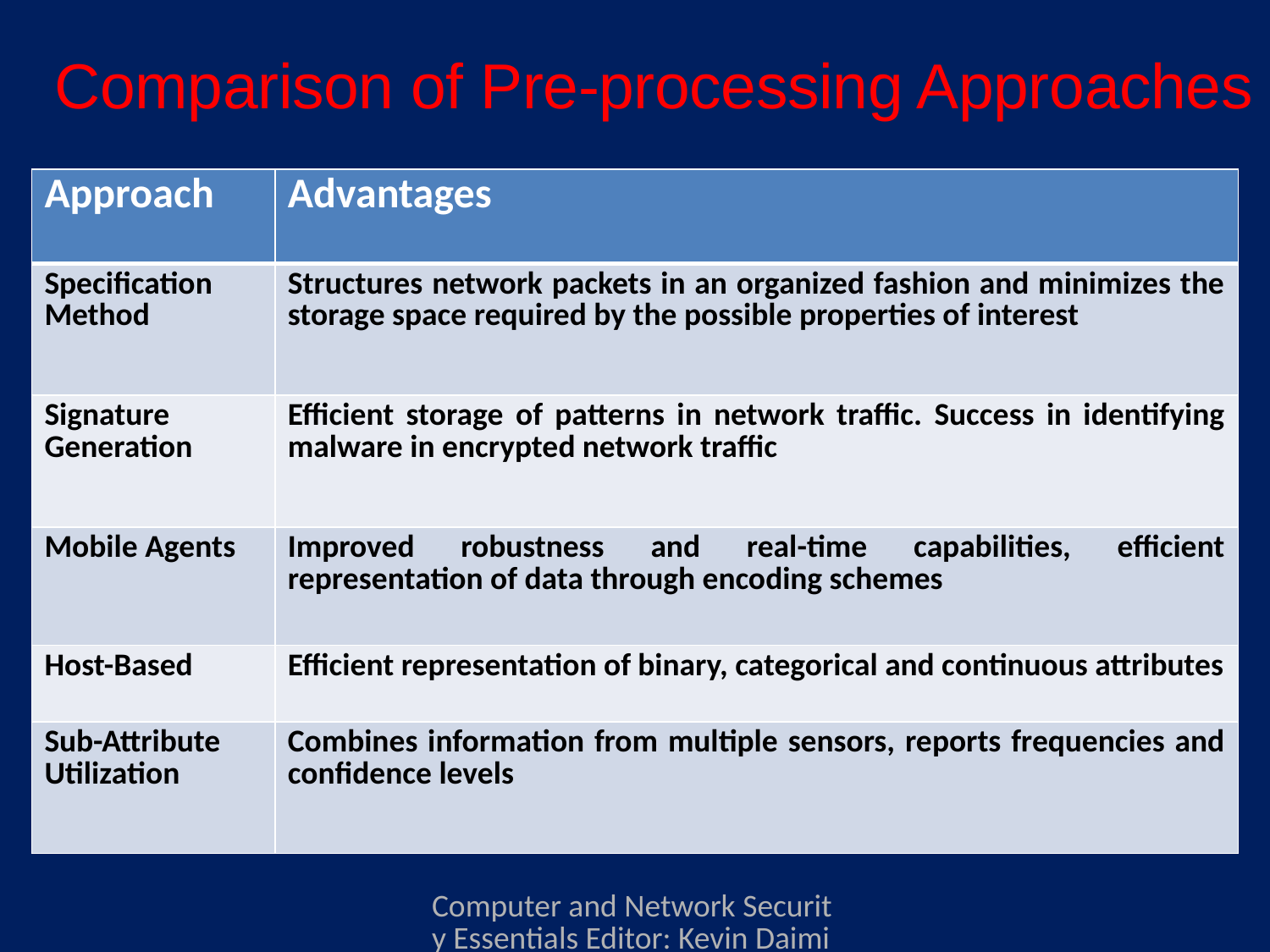

# Comparison of Pre-processing Approaches

| Approach | Advantages |
| --- | --- |
| Specification Method | Structures network packets in an organized fashion and minimizes the storage space required by the possible properties of interest |
| Signature Generation | Efficient storage of patterns in network traffic. Success in identifying malware in encrypted network traffic |
| Mobile Agents | Improved robustness and real-time capabilities, efficient representation of data through encoding schemes |
| Host-Based | Efficient representation of binary, categorical and continuous attributes |
| Sub-Attribute Utilization | Combines information from multiple sensors, reports frequencies and confidence levels |
Computer and Network Security Essentials Editor: Kevin Daimi Associate Editors: Guillermo Francia, Levent Ertaul, Luis H. Encinas, Eman El-Sheikh Published by Springer